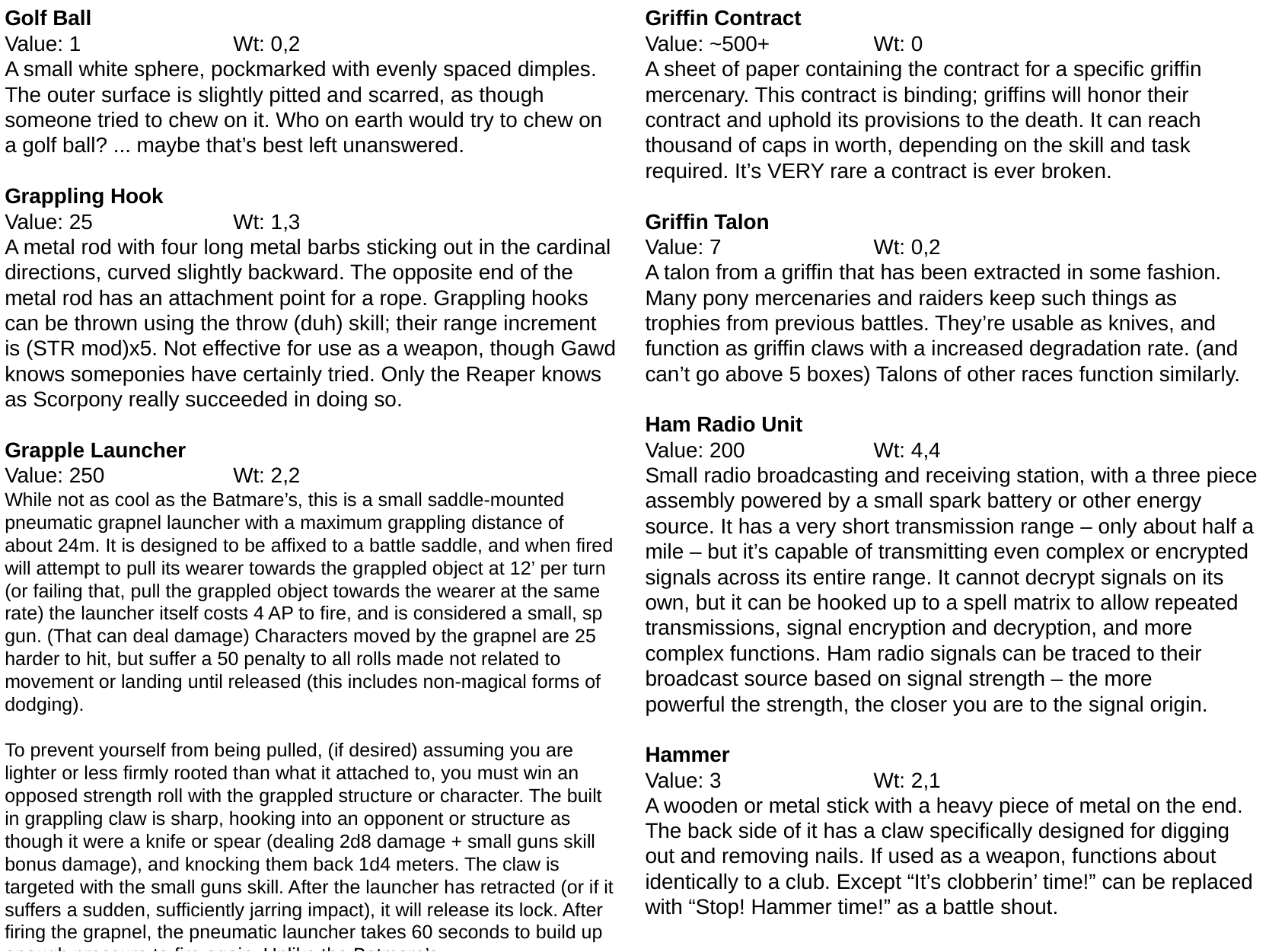

Golf Ball
Value: 1		Wt: 0,2
A small white sphere, pockmarked with evenly spaced dimples. The outer surface is slightly pitted and scarred, as though someone tried to chew on it. Who on earth would try to chew on a golf ball? ... maybe that’s best left unanswered.

Grappling Hook
Value: 25		Wt: 1,3
A metal rod with four long metal barbs sticking out in the cardinal directions, curved slightly backward. The opposite end of the metal rod has an attachment point for a rope. Grappling hooks can be thrown using the throw (duh) skill; their range increment is (STR mod)x5. Not effective for use as a weapon, though Gawd knows someponies have certainly tried. Only the Reaper knows as Scorpony really succeeded in doing so.

Grapple Launcher
Value: 250		Wt: 2,2
While not as cool as the Batmare’s, this is a small saddle-mounted pneumatic grapnel launcher with a maximum grappling distance of about 24m. It is designed to be affixed to a battle saddle, and when fired will attempt to pull its wearer towards the grappled object at 12’ per turn (or failing that, pull the grappled object towards the wearer at the same rate) the launcher itself costs 4 AP to fire, and is considered a small, sp gun. (That can deal damage) Characters moved by the grapnel are 25 harder to hit, but suffer a 50 penalty to all rolls made not related to movement or landing until released (this includes non-magical forms of dodging).

To prevent yourself from being pulled, (if desired) assuming you are lighter or less firmly rooted than what it attached to, you must win an opposed strength roll with the grappled structure or character. The built in grappling claw is sharp, hooking into an opponent or structure as though it were a knife or spear (dealing 2d8 damage + small guns skill bonus damage), and knocking them back 1d4 meters. The claw is targeted with the small guns skill. After the launcher has retracted (or if it suffers a sudden, sufficiently jarring impact), it will release its lock. After firing the grapnel, the pneumatic launcher takes 60 seconds to build up enough pressure to fire again. Unlike the Batmare’s.

Griffin Contract
Value: ~500+	Wt: 0
A sheet of paper containing the contract for a specific griffin mercenary. This contract is binding; griffins will honor their contract and uphold its provisions to the death. It can reach thousand of caps in worth, depending on the skill and task required. It’s VERY rare a contract is ever broken.

Griffin Talon
Value: 7		Wt: 0,2
A talon from a griffin that has been extracted in some fashion. Many pony mercenaries and raiders keep such things as trophies from previous battles. They’re usable as knives, and function as griffin claws with a increased degradation rate. (and can’t go above 5 boxes) Talons of other races function similarly.

Ham Radio Unit
Value: 200		Wt: 4,4
Small radio broadcasting and receiving station, with a three piece assembly powered by a small spark battery or other energy source. It has a very short transmission range – only about half a mile – but it’s capable of transmitting even complex or encrypted signals across its entire range. It cannot decrypt signals on its own, but it can be hooked up to a spell matrix to allow repeated transmissions, signal encryption and decryption, and more complex functions. Ham radio signals can be traced to their broadcast source based on signal strength – the more
powerful the strength, the closer you are to the signal origin.

Hammer
Value: 3		Wt: 2,1
A wooden or metal stick with a heavy piece of metal on the end. The back side of it has a claw specifically designed for digging out and removing nails. If used as a weapon, functions about identically to a club. Except “It’s clobberin’ time!” can be replaced with “Stop! Hammer time!” as a battle shout.